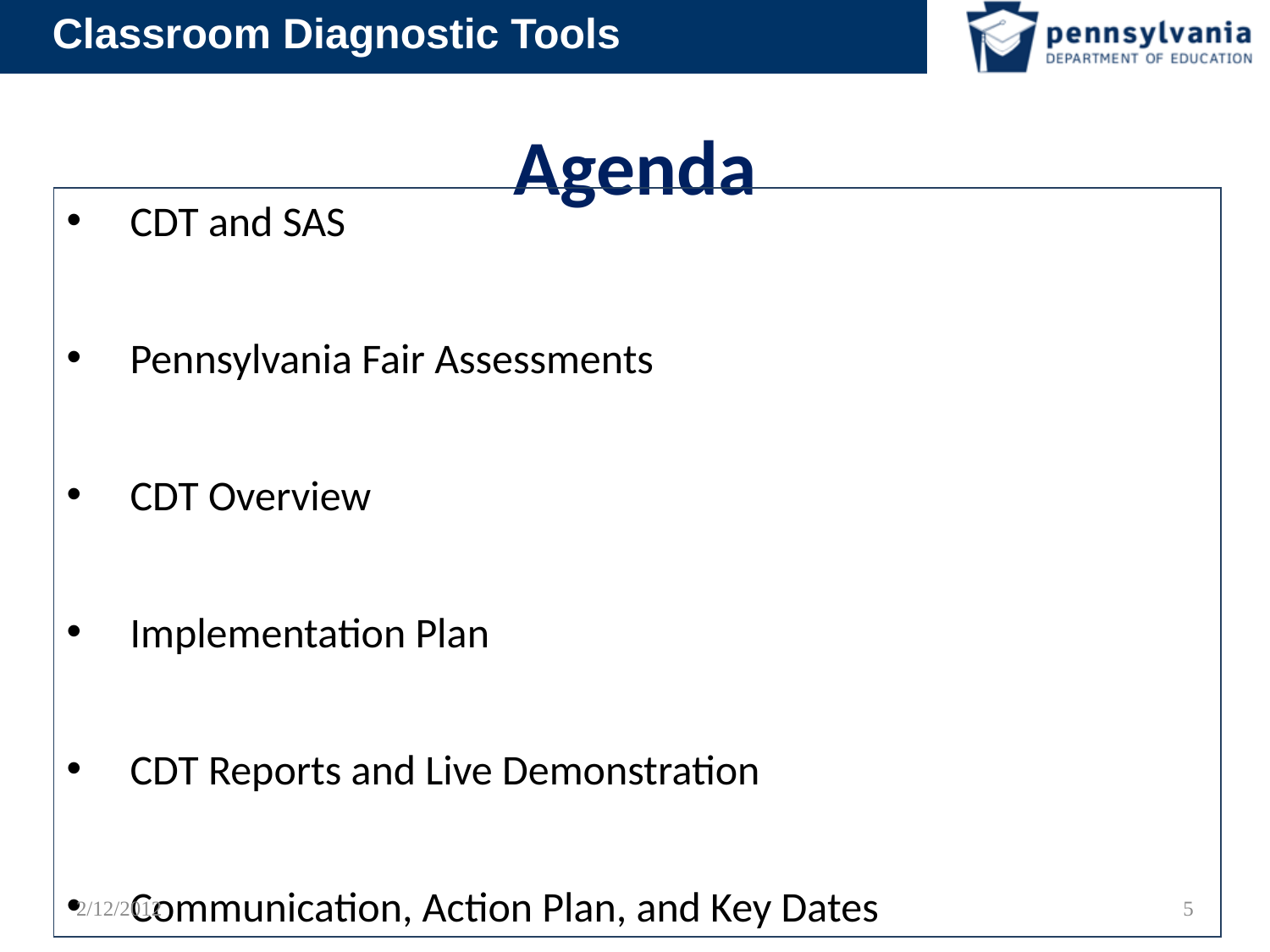

# Agenda
CDT and SAS

Pennsylvania Fair Assessments

CDT Overview

Implementation Plan

CDT Reports and Live Demonstration

Communication, Action Plan, and Key Dates
2/12/2012
5